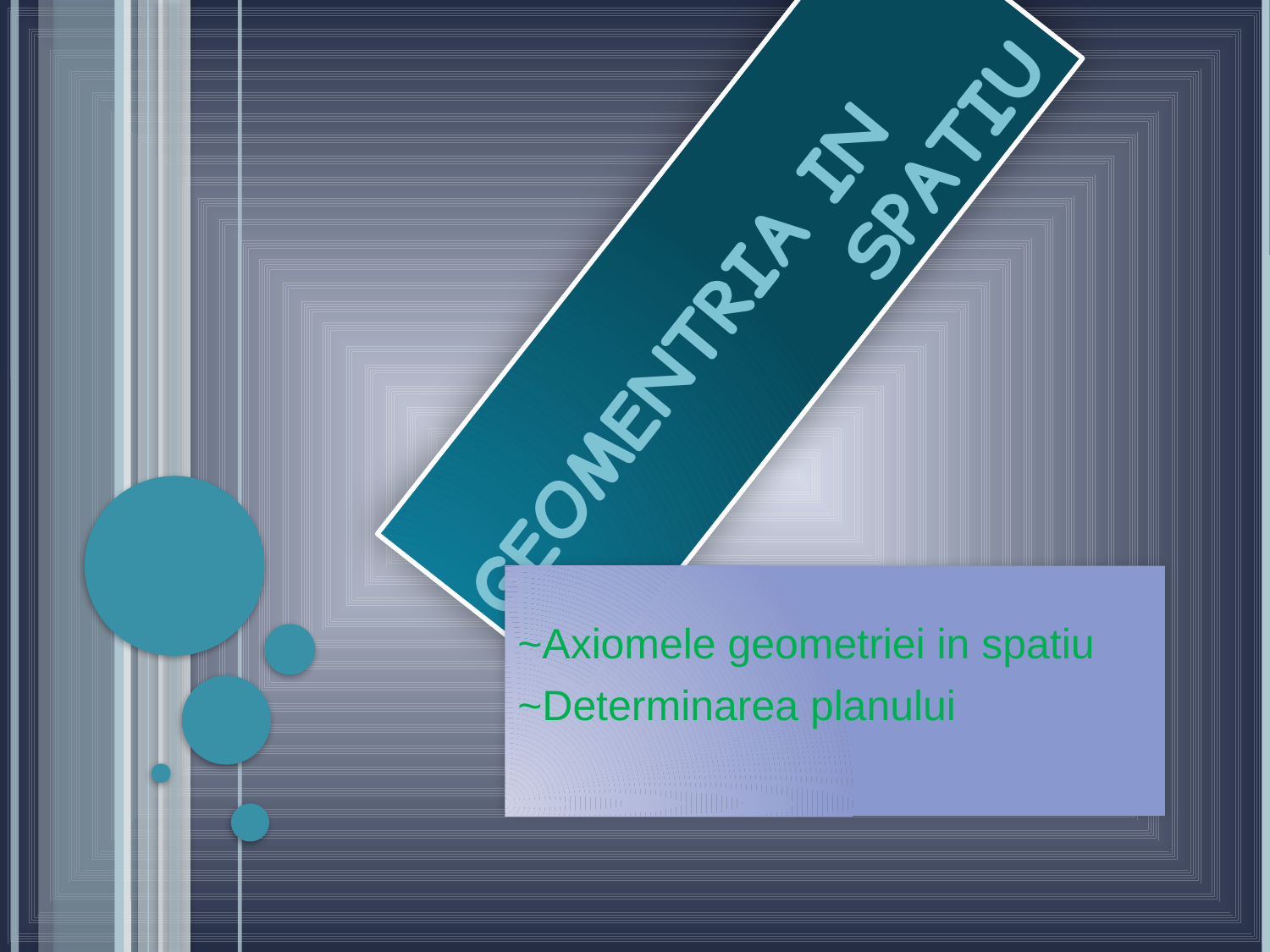

# GEOMENTRIA IN     	            SPATIU

~Axiomele geometriei in spatiu
~Determinarea planului